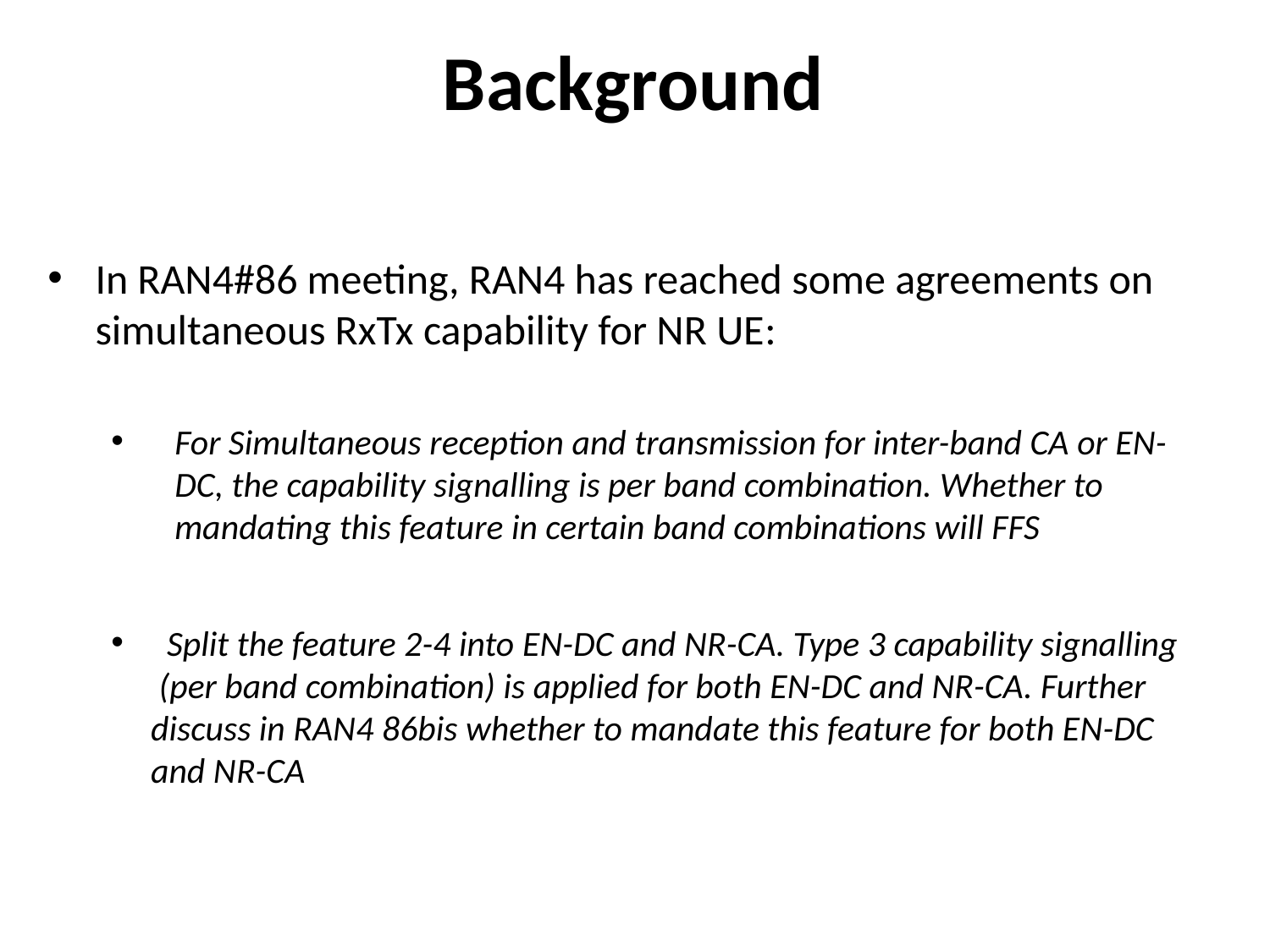

# Background

In RAN4#86 meeting, RAN4 has reached some agreements on  simultaneous RxTx capability for NR UE:

For Simultaneous reception and transmission for inter-band CA or EN-DC, the capability signalling is per band combination. Whether to mandating this feature in certain band combinations will FFS

  Split the feature 2-4 into EN-DC and NR-CA. Type 3 capability signalling   (per band combination) is applied for both EN-DC and NR-CA. Further discuss in RAN4 86bis whether to mandate this feature for both EN-DC and NR-CA